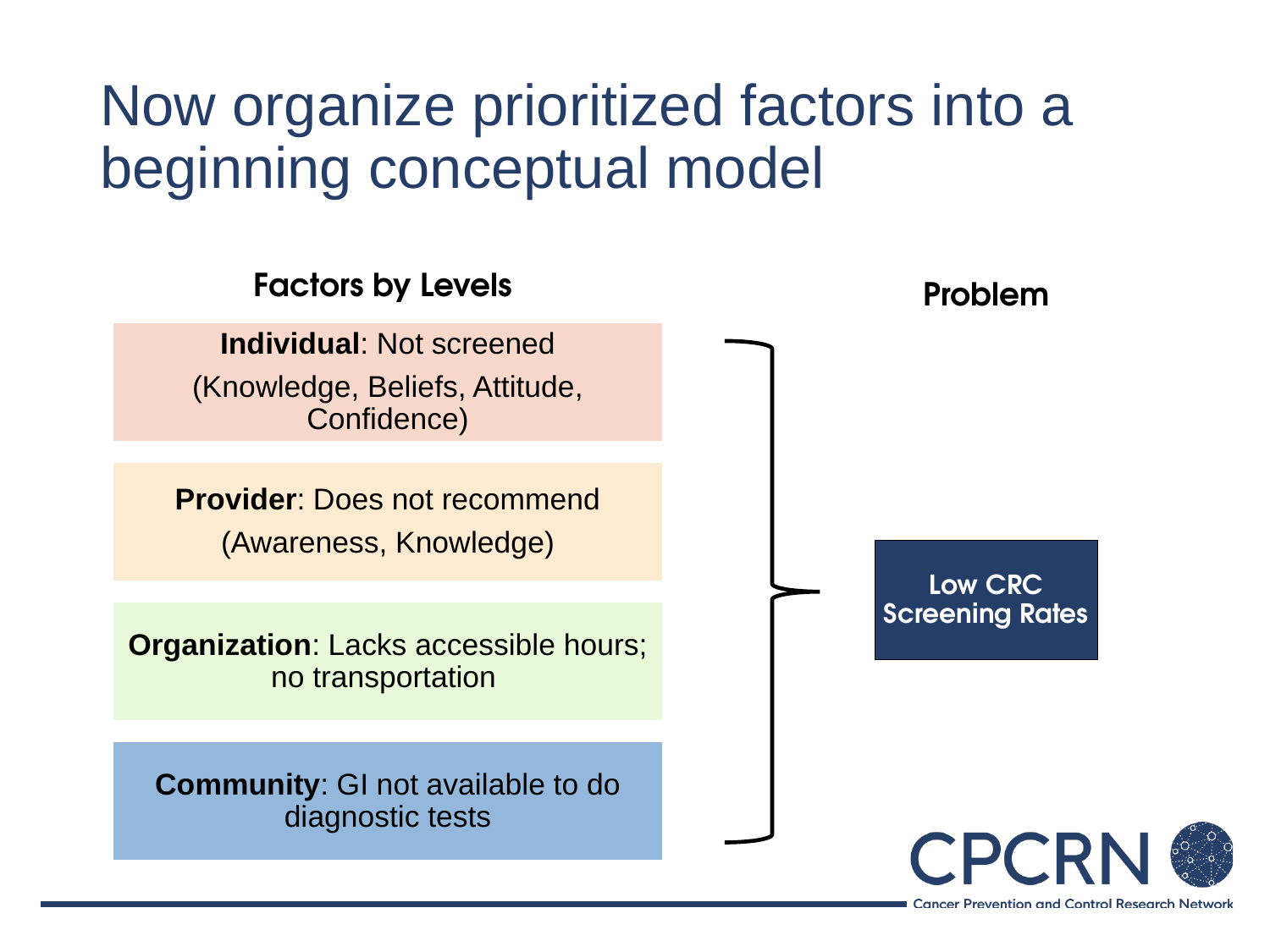

# Now organize prioritized factors into a beginning conceptual model
Factors by Levels
Problem
Individual: Not screened
(Knowledge, Beliefs, Attitude, Confidence)
Provider: Does not recommend
(Awareness, Knowledge)
Organization: Lacks accessible hours; no transportation
Community: GI not available to do diagnostic tests

Low CRC Screening Rates